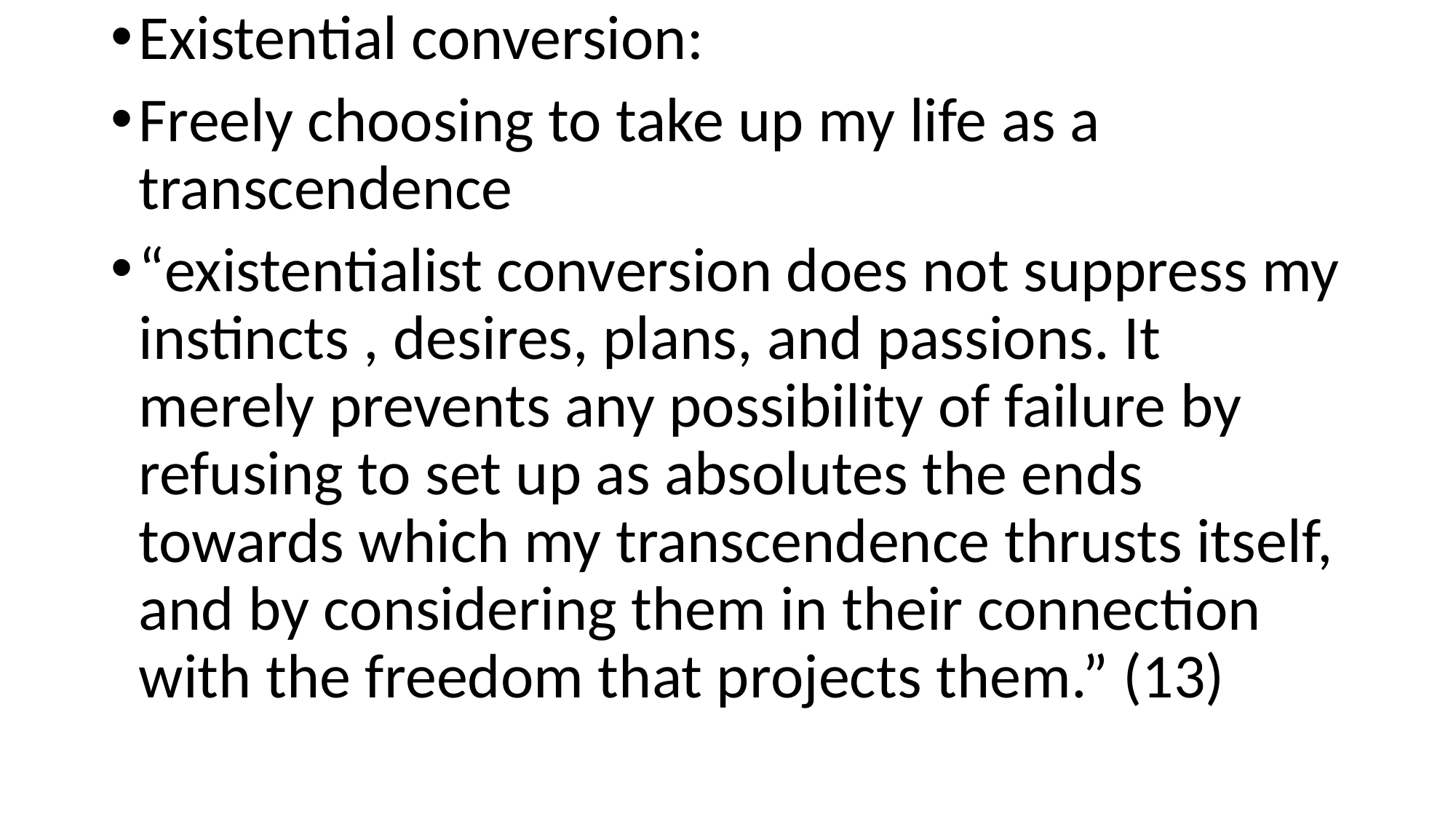

Existential conversion:
Freely choosing to take up my life as a transcendence
“existentialist conversion does not suppress my instincts , desires, plans, and passions. It merely prevents any possibility of failure by refusing to set up as absolutes the ends towards which my transcendence thrusts itself, and by considering them in their connection with the freedom that projects them.” (13)